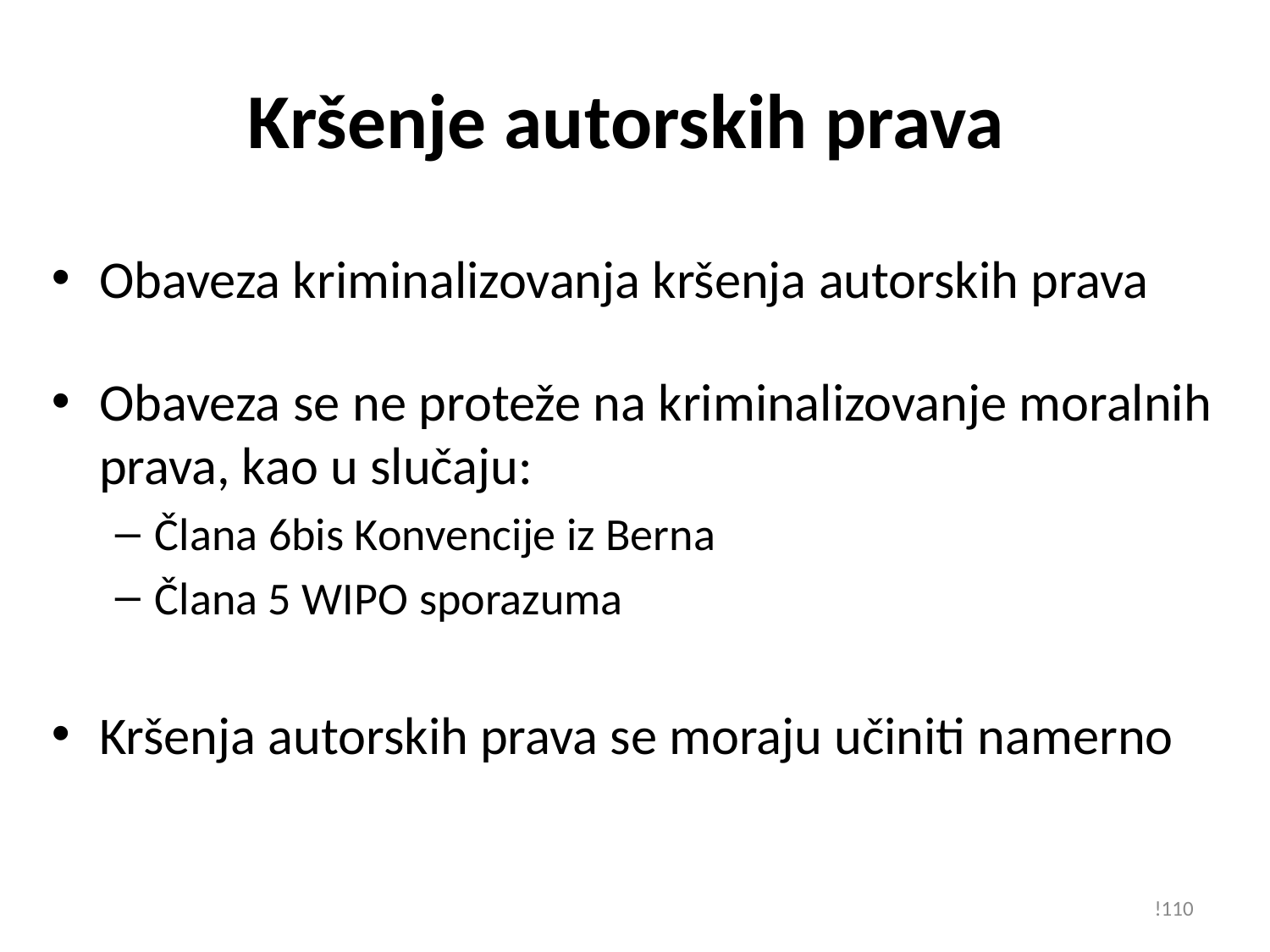

# Kršenje autorskih prava
Obaveza kriminalizovanja kršenja autorskih prava

Obaveza se ne proteže na kriminalizovanje moralnih prava, kao u slučaju:
Člana 6bis Konvencije iz Berna
Člana 5 WIPO sporazuma

Kršenja autorskih prava se moraju učiniti namerno
!110